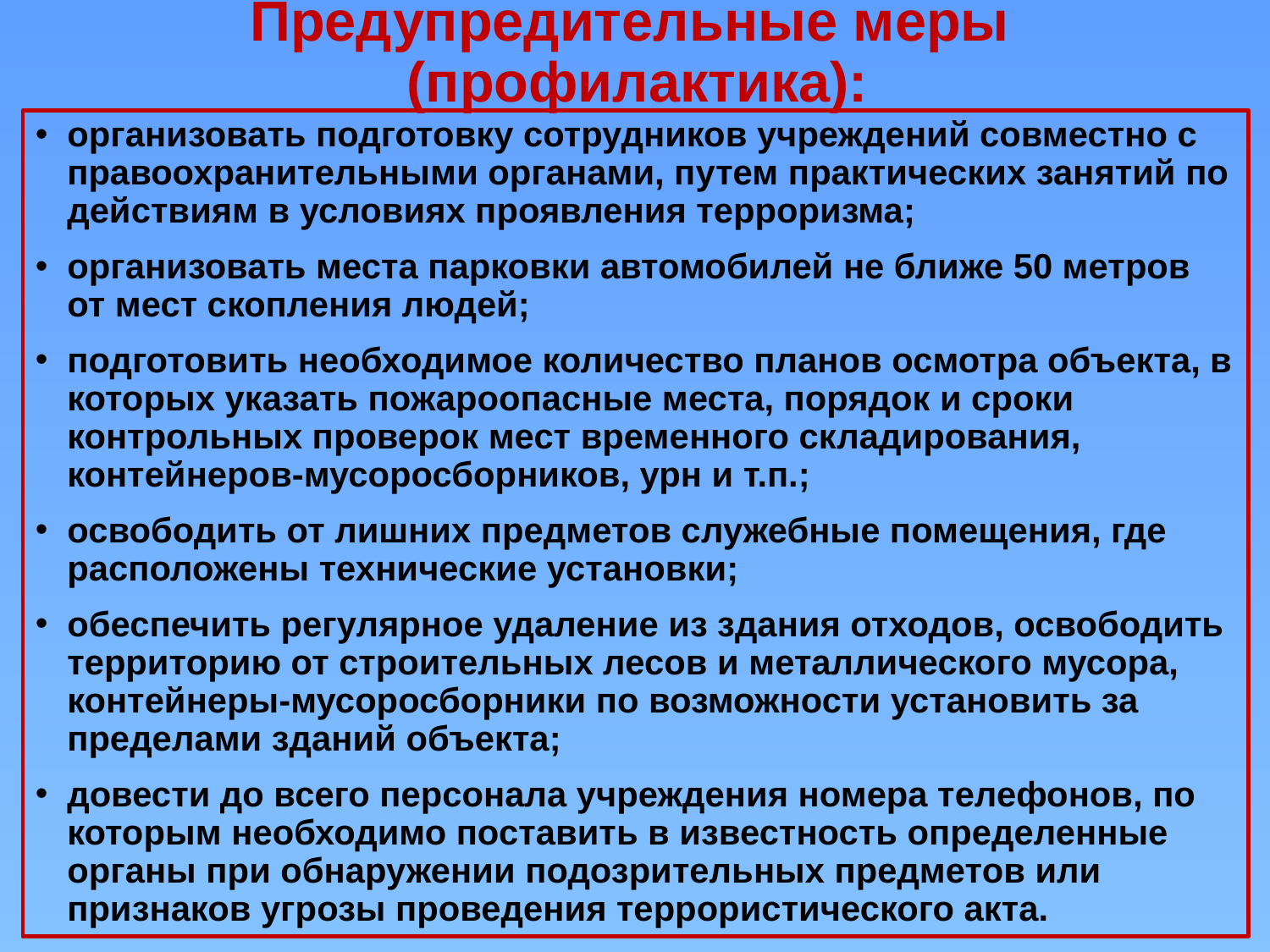

# Предупредительные меры  (профилактика):
организовать подготовку сотрудников учреждений совместно с правоохранительными органами, путем практических занятий по действиям в условиях проявления терроризма;
организовать места парковки автомобилей не ближе 50 метров от мест скопления людей;
подготовить необходимое количество планов осмотра объекта, в которых указать пожароопасные места, порядок и сроки контрольных проверок мест временного складирования, контейнеров-мусоросборников, урн и т.п.;
освободить от лишних предметов служебные помещения, где расположены технические установки;
обеспечить регулярное удаление из здания отходов, освободить территорию от строительных лесов и металлического мусора, контейнеры-мусоросборники по возможности установить за пределами зданий объекта;
довести до всего персонала учреждения номера телефонов, по которым необходимо поставить в известность определенные органы при обнаружении подозрительных предметов или признаков угрозы проведения террористического акта.